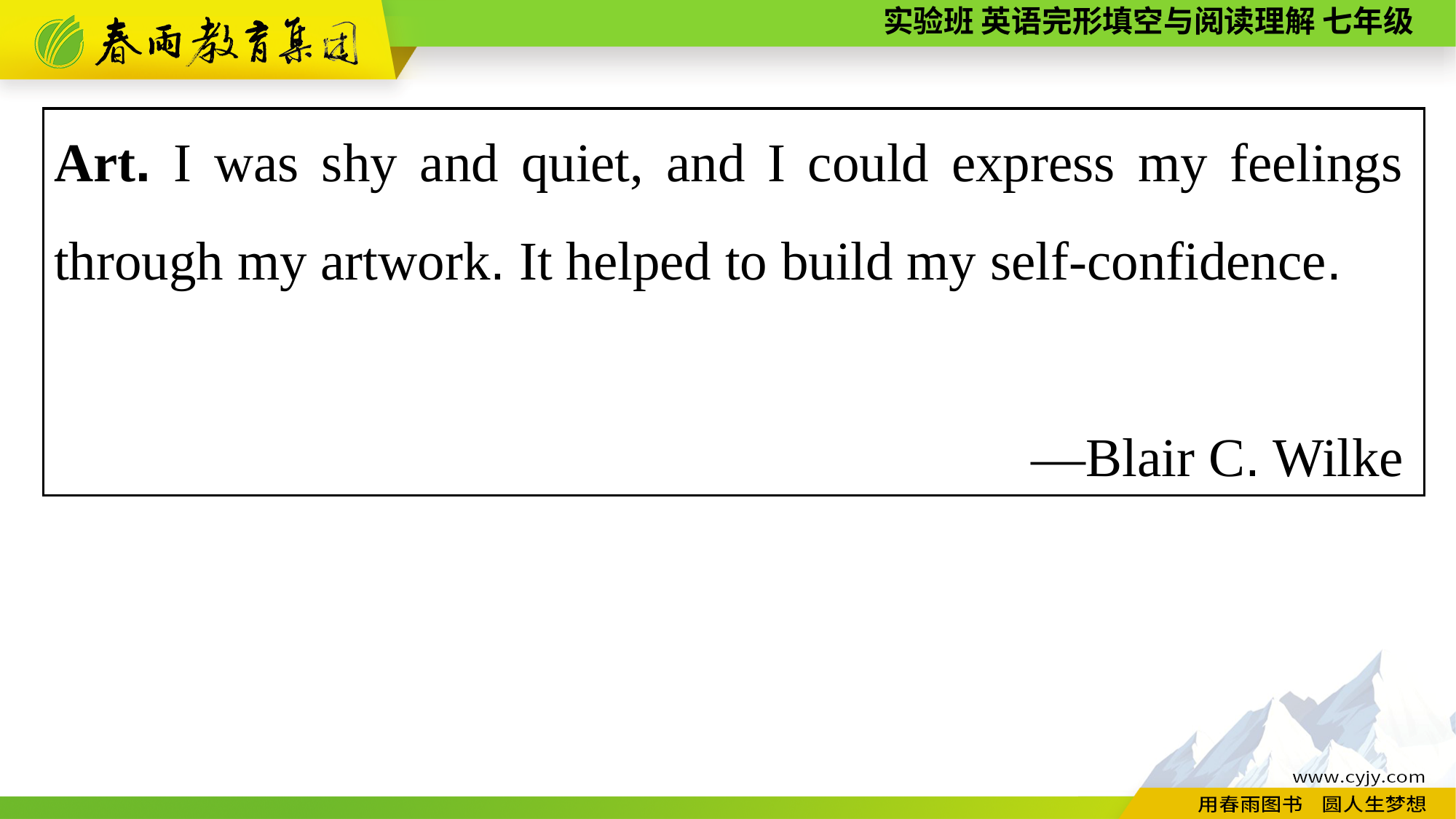

Art. I was shy and quiet, and I could express my feelings through my artwork. It helped to build my self-confidence.

—Blair C. Wilke